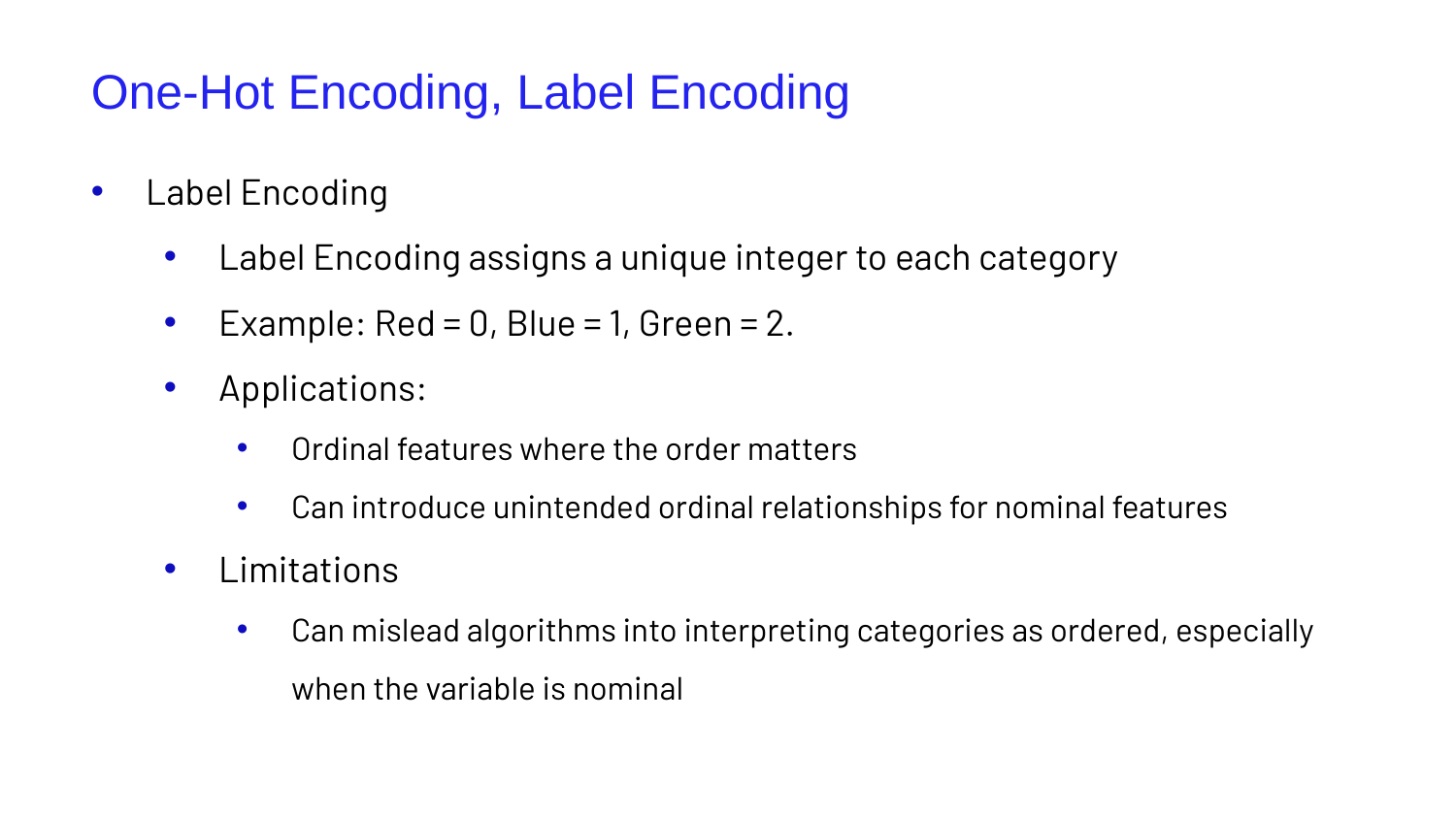

One-Hot Encoding, Label Encoding
Label Encoding
Label Encoding assigns a unique integer to each category
Example: Red = 0, Blue = 1, Green = 2.
Applications:
Ordinal features where the order matters
Can introduce unintended ordinal relationships for nominal features
Limitations
Can mislead algorithms into interpreting categories as ordered, especially when the variable is nominal